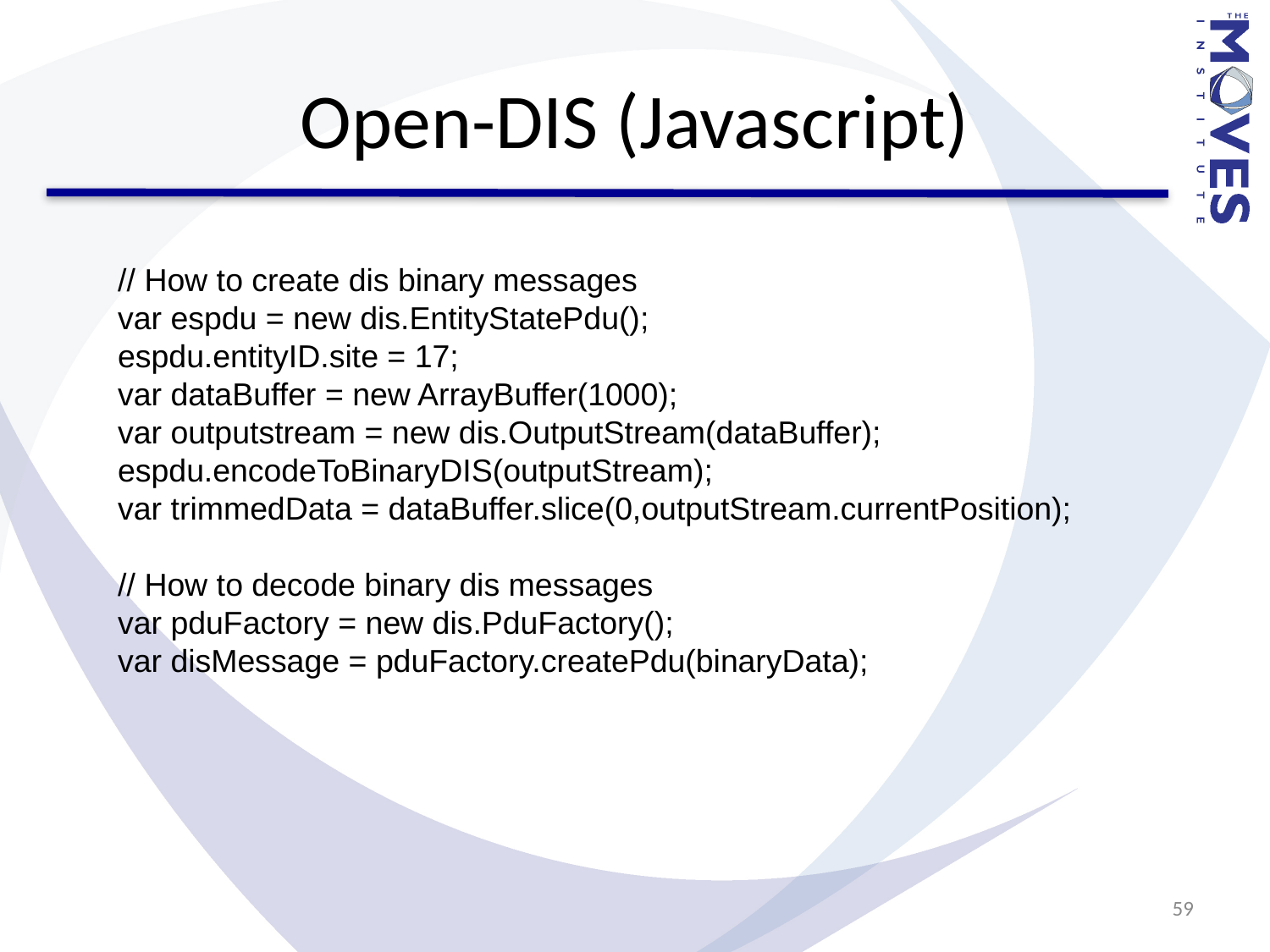

# Open-DIS (Javascript)
// How to create dis binary messages
var espdu = new dis.EntityStatePdu();
espdu.entityID.site = 17;
var dataBuffer = new ArrayBuffer(1000);
var outputstream = new dis.OutputStream(dataBuffer);
espdu.encodeToBinaryDIS(outputStream);
var trimmedData = dataBuffer.slice(0,outputStream.currentPosition);

// How to decode binary dis messages
var pduFactory = new dis.PduFactory();
var disMessage = pduFactory.createPdu(binaryData);

59